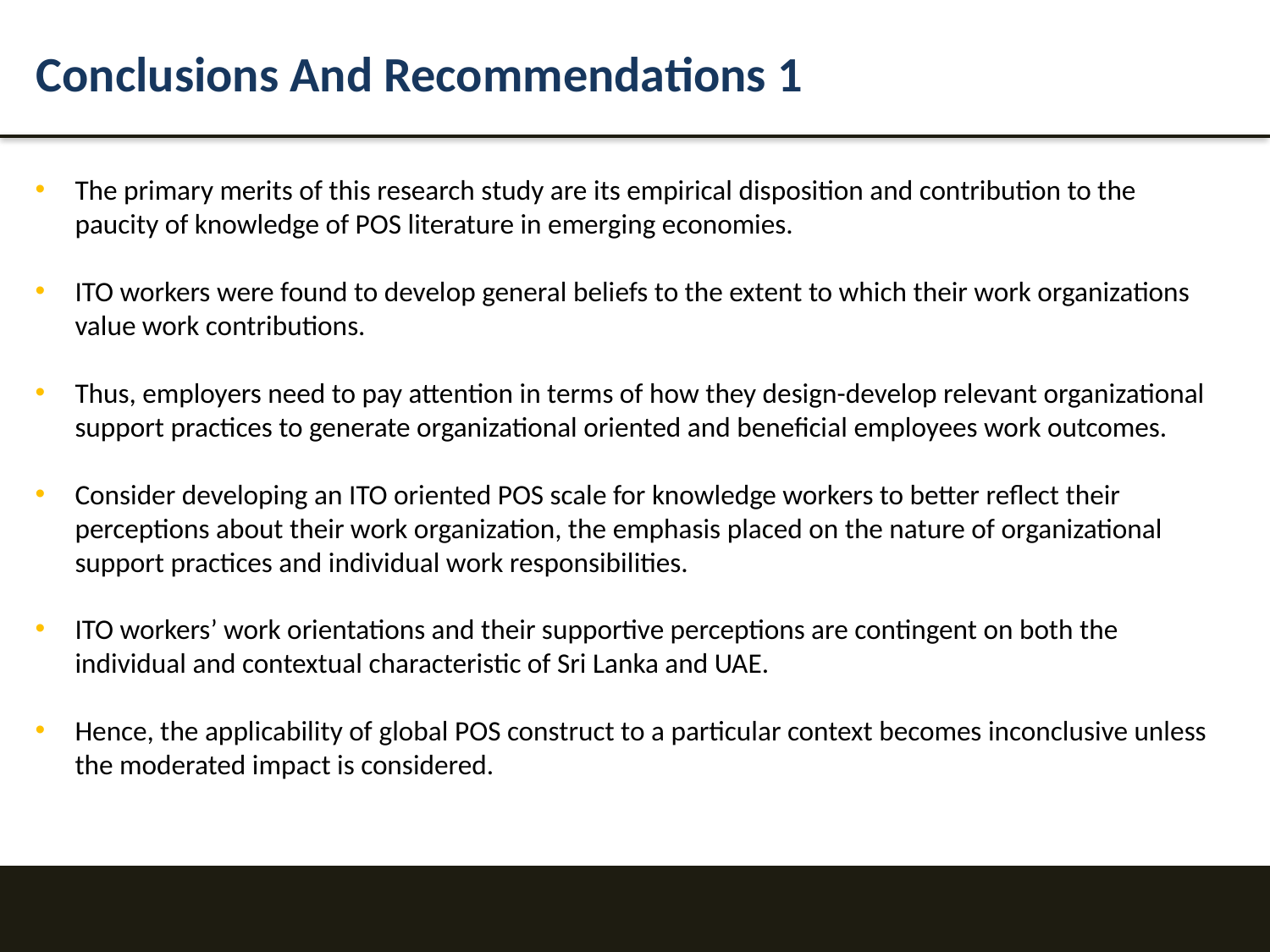

Conclusions And Recommendations 1
The primary merits of this research study are its empirical disposition and contribution to the paucity of knowledge of POS literature in emerging economies.

ITO workers were found to develop general beliefs to the extent to which their work organizations value work contributions.

Thus, employers need to pay attention in terms of how they design-develop relevant organizational support practices to generate organizational oriented and beneficial employees work outcomes.

Consider developing an ITO oriented POS scale for knowledge workers to better reflect their perceptions about their work organization, the emphasis placed on the nature of organizational support practices and individual work responsibilities.

ITO workers’ work orientations and their supportive perceptions are contingent on both the individual and contextual characteristic of Sri Lanka and UAE.

Hence, the applicability of global POS construct to a particular context becomes inconclusive unless the moderated impact is considered.